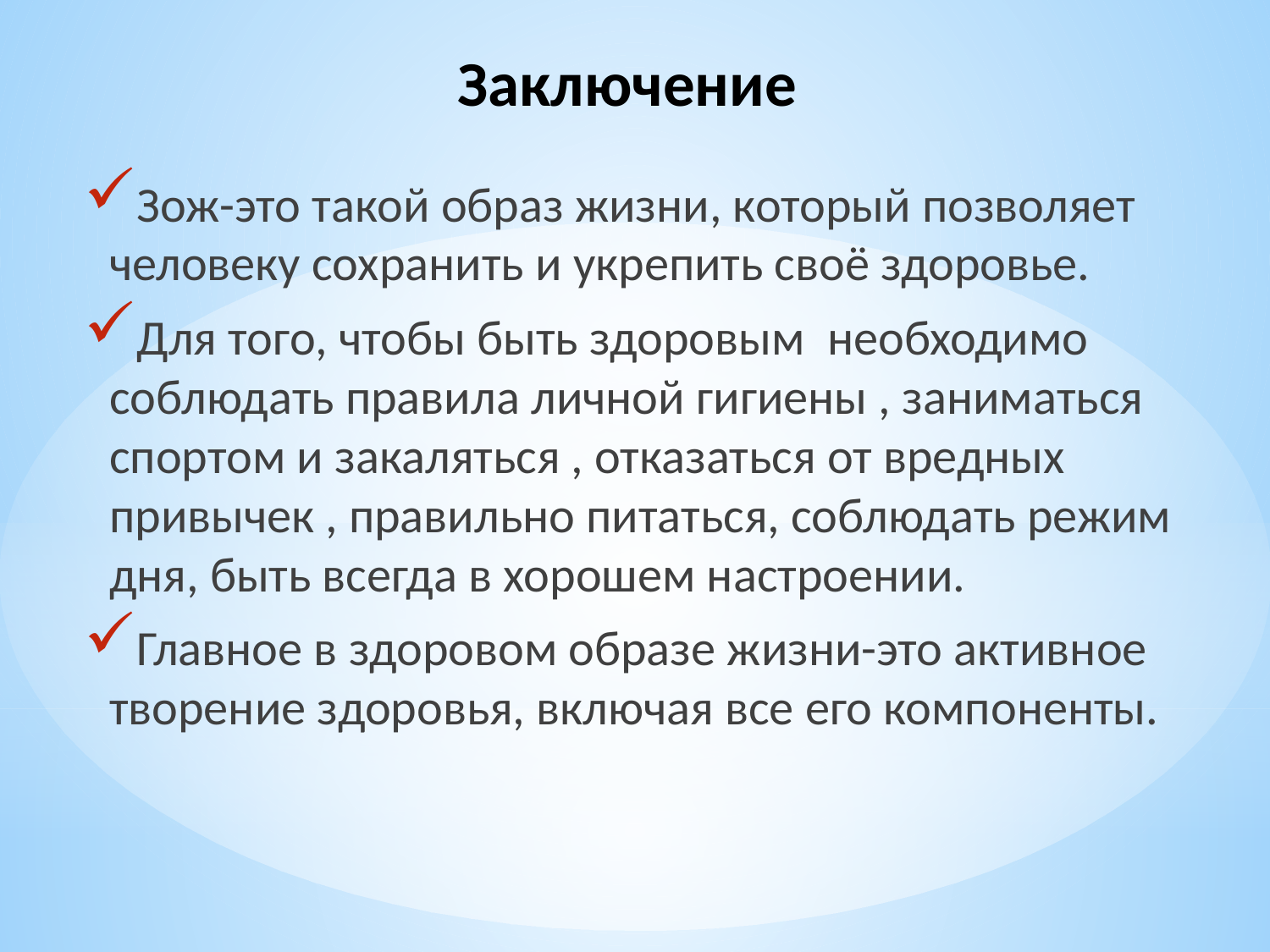

# Заключение
Зож-это такой образ жизни, который позволяет человеку сохранить и укрепить своё здоровье.
Для того, чтобы быть здоровым  необходимо соблюдать правила личной гигиены , заниматься спортом и закаляться , отказаться от вредных  привычек , правильно питаться, соблюдать режим дня, быть всегда в хорошем настроении.
Главное в здоровом образе жизни-это активное творение здоровья, включая все его компоненты.